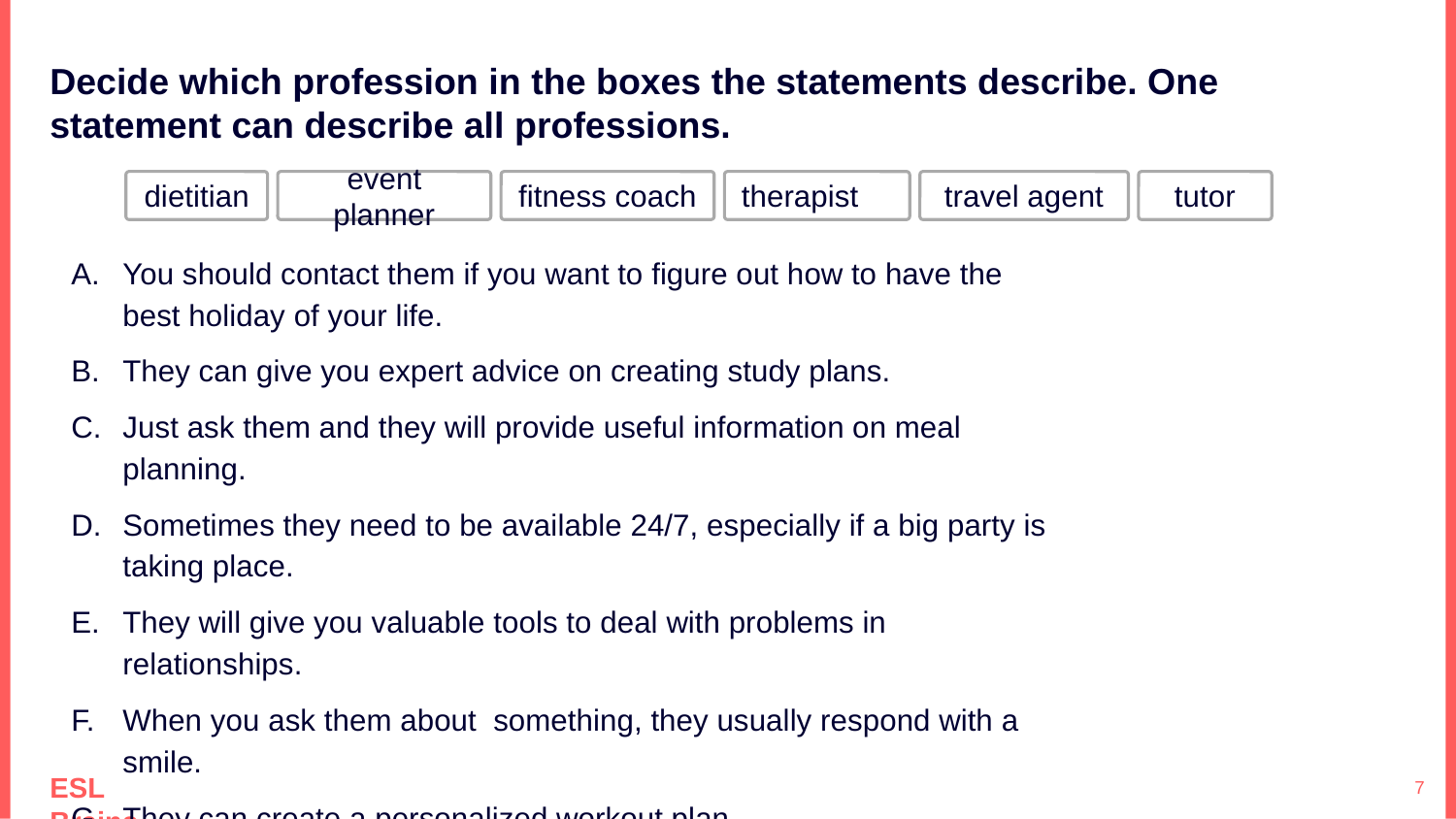

Decide which profession in the boxes the statements describe. One statement can describe all professions.
dietitian
event planner
fitness coach
therapist
travel agent
tutor
You should contact them if you want to figure out how to have the best holiday of your life.
They can give you expert advice on creating study plans.
Just ask them and they will provide useful information on meal planning.
Sometimes they need to be available 24/7, especially if a big party is taking place.
They will give you valuable tools to deal with problems in relationships.
When you ask them about  something, they usually respond with a smile.
They can create a personalized workout plan.
7